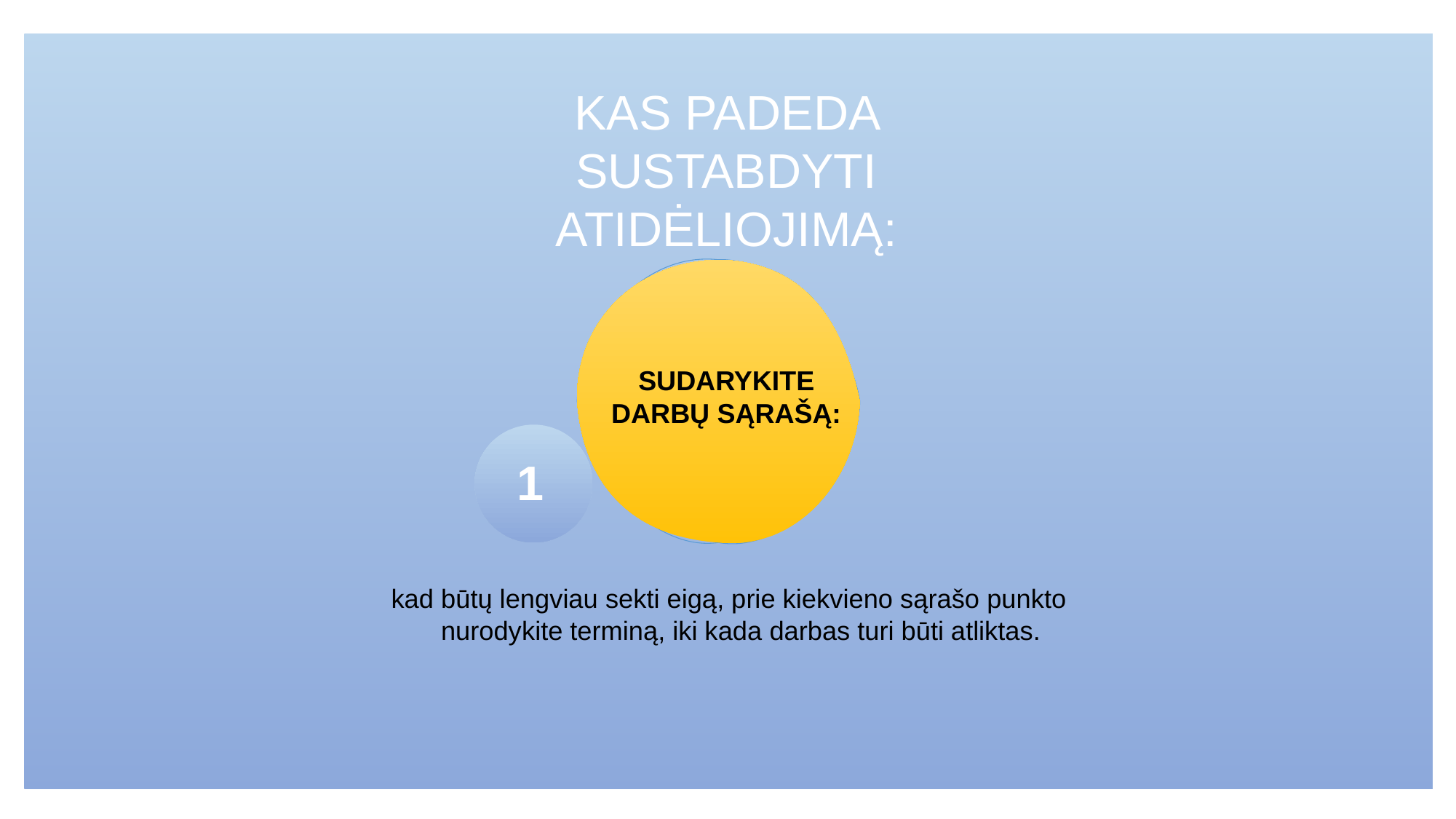

Kas padeda sustabdyti atidėliojimą:

Sudarykite darbų sąrašą:

1
kad būtų lengviau sekti eigą, prie kiekvieno sąrašo punkto nurodykite terminą, iki kada darbas turi būti atliktas.